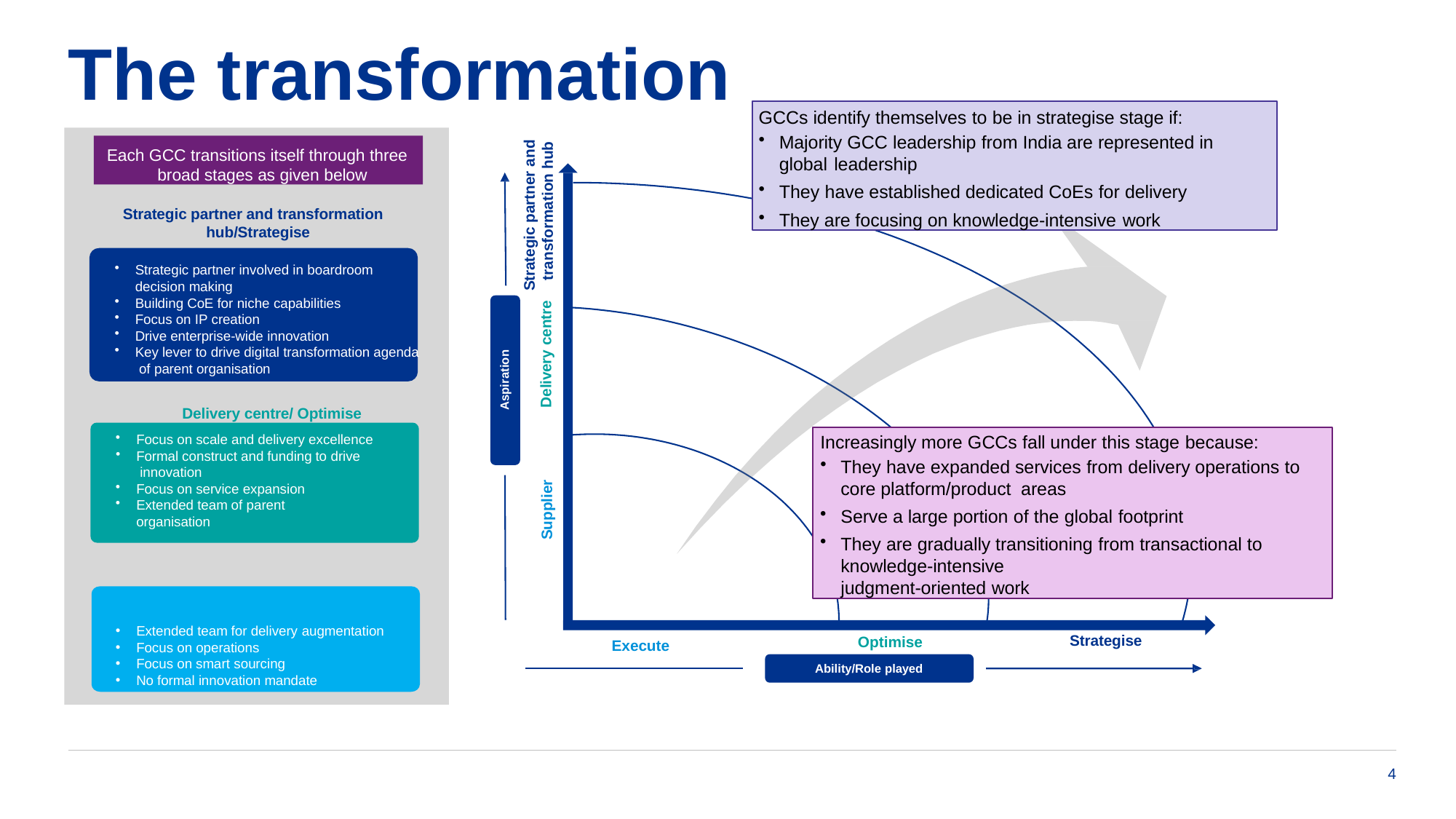

The transformation
GCCs identify themselves to be in strategise stage if:
Majority GCC leadership from India are represented in global leadership
They have established dedicated CoEs for delivery
They are focusing on knowledge-intensive work

Each GCC transitions itself through three  broad stages as given below
Strategic partner and  transformation hub

Strategic partner and transformation  hub/Strategise
Strategic partner involved in boardroom
decision making
Building CoE for niche capabilities
Focus on IP creation
Drive enterprise-wide innovation
Key lever to drive digital transformation agenda  of parent organisation

Delivery centre/ Optimise
Focus on scale and delivery excellence
Formal construct and funding to drive  innovation
Focus on service expansion
Extended team of parent organisation

Supplier/ Execute
Extended team for delivery augmentation
Focus on operations
Focus on smart sourcing
No formal innovation mandate

Delivery centre

Aspiration

Increasingly more GCCs fall under this stage because:
They have expanded services from delivery operations to core platform/product  areas
Serve a large portion of the global footprint
They are gradually transitioning from transactional to knowledge-intensive
judgment-oriented work

Supplier

Strategise
Optimise
Ability/Role played
Execute